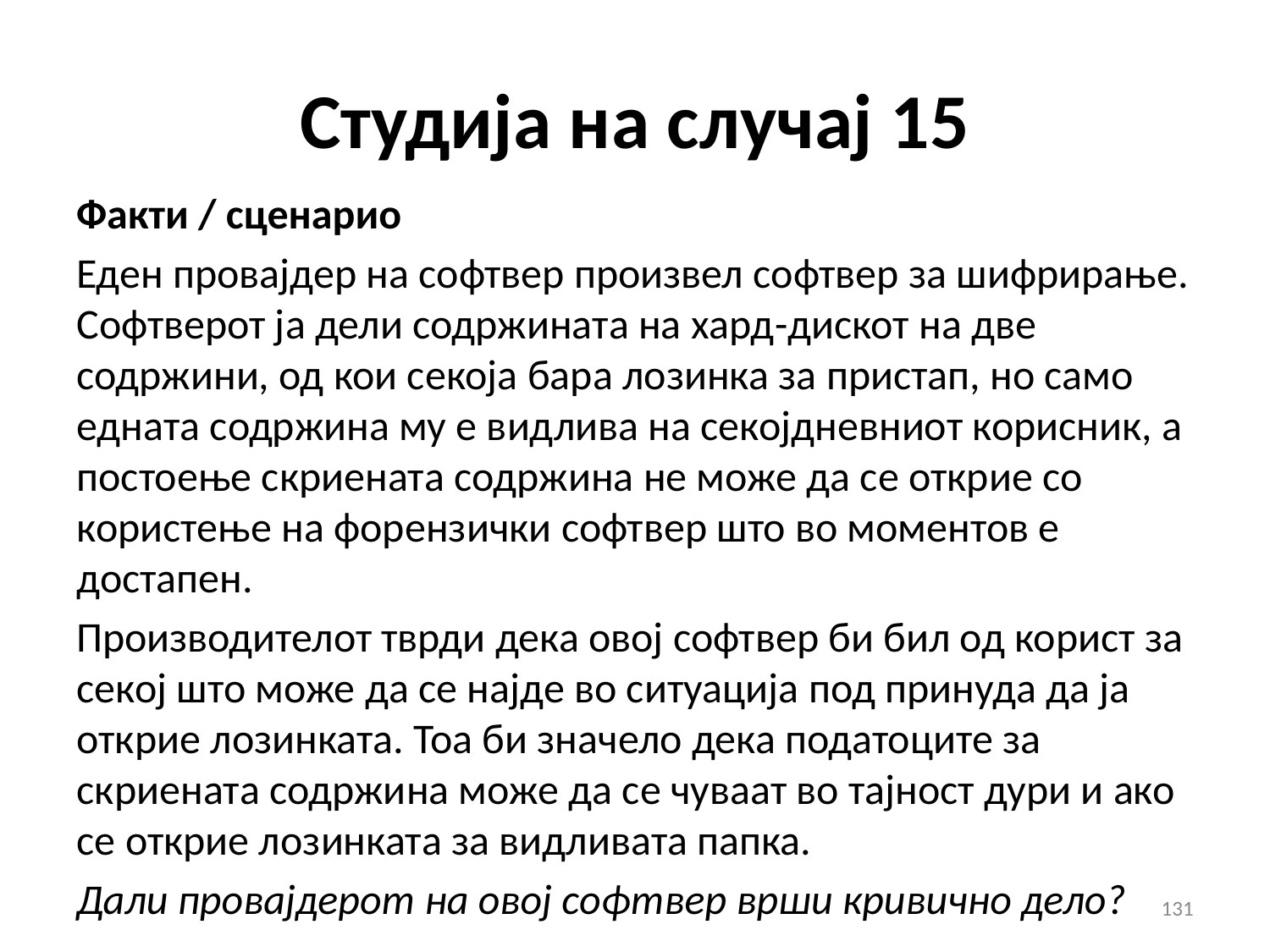

Студија на случај 15
Факти / сценарио
Еден провајдер на софтвер произвел софтвер за шифрирање. Софтверот ја дели содржината на хард-дискот на две содржини, од кои секоја бара лозинка за пристап, но само едната содржина му е видлива на секојдневниот корисник, а постоење скриената содржина не може да се открие со користење на форензички софтвер што во моментов е достапен.
Производителот тврди дека овој софтвер би бил од корист за секој што може да се најде во ситуација под принуда да ја открие лозинката. Тоа би значело дека податоците за скриената содржина може да се чуваат во тајност дури и ако се открие лозинката за видливата папка.
Дали провајдерот на овој софтвер врши кривично дело?
131